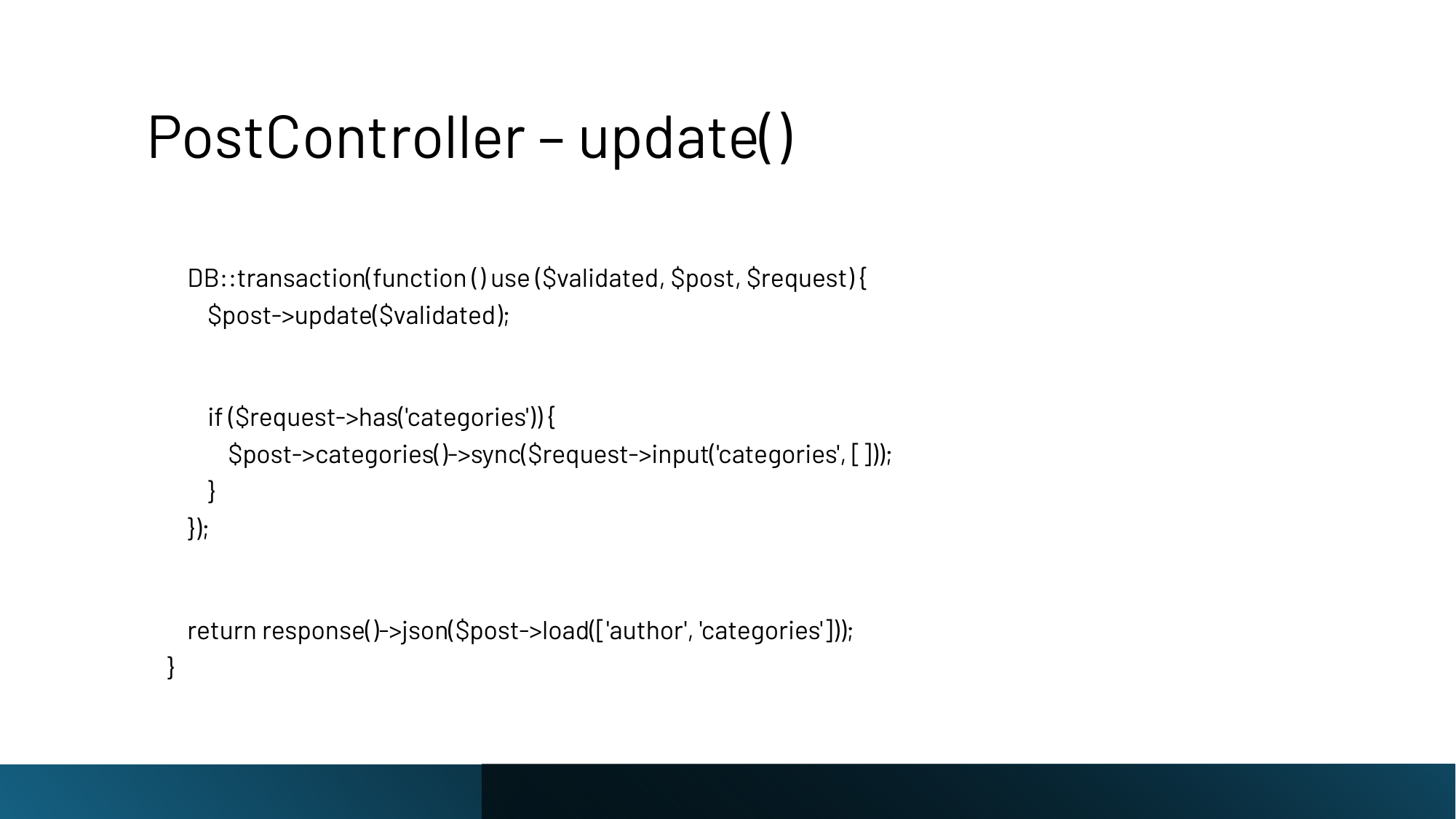

# PostController – update()

        DB::transaction(function () use ($validated, $post, $request) {
            $post->update($validated);

            if ($request->has('categories')) {
                $post->categories()->sync($request->input('categories', []));
            }
        });

        return response()->json($post->load(['author', 'categories']));
    }